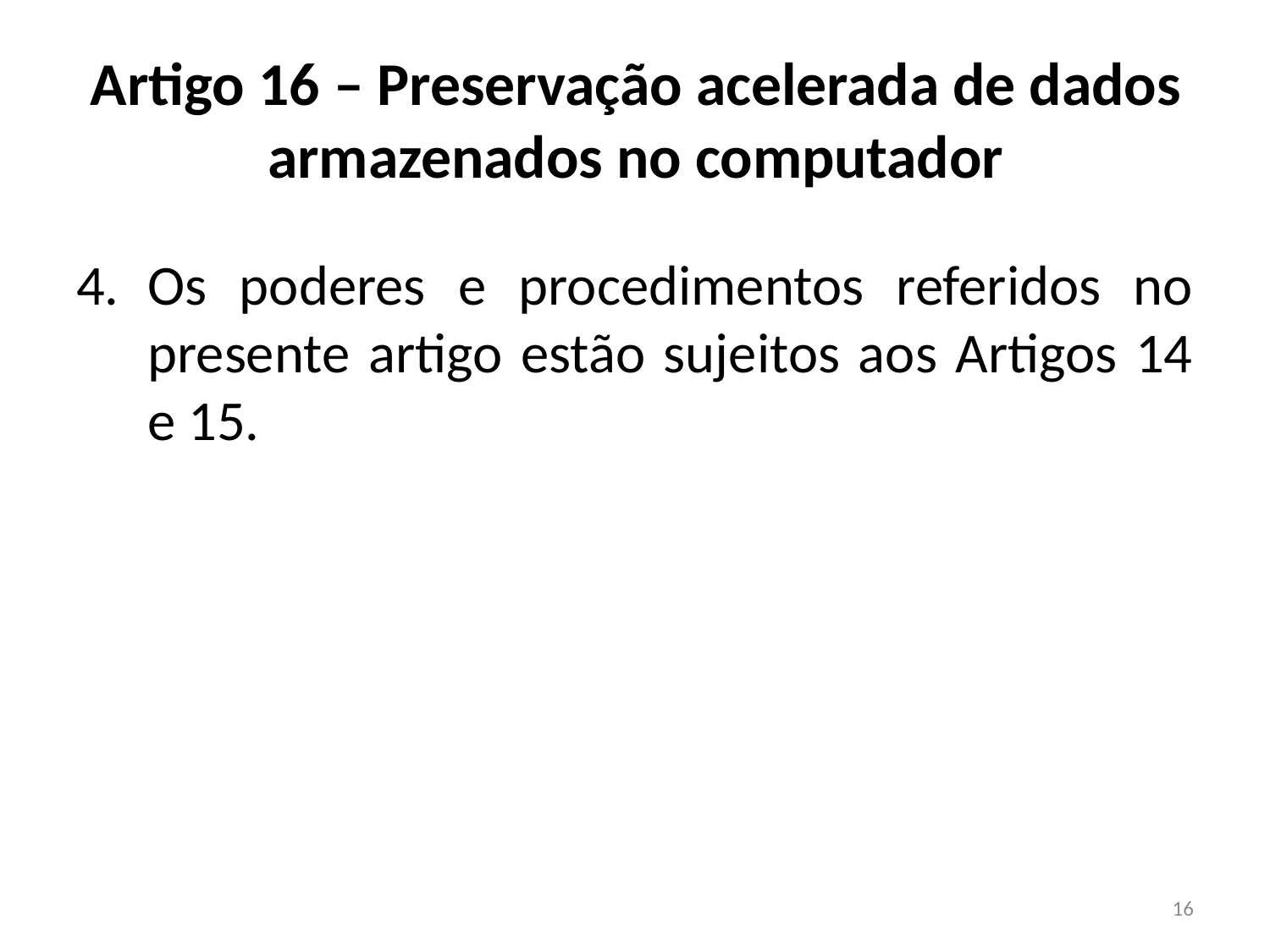

# Artigo 16 – Preservação acelerada de dados armazenados no computador
Os poderes e procedimentos referidos no presente artigo estão sujeitos aos Artigos 14 e 15.
16